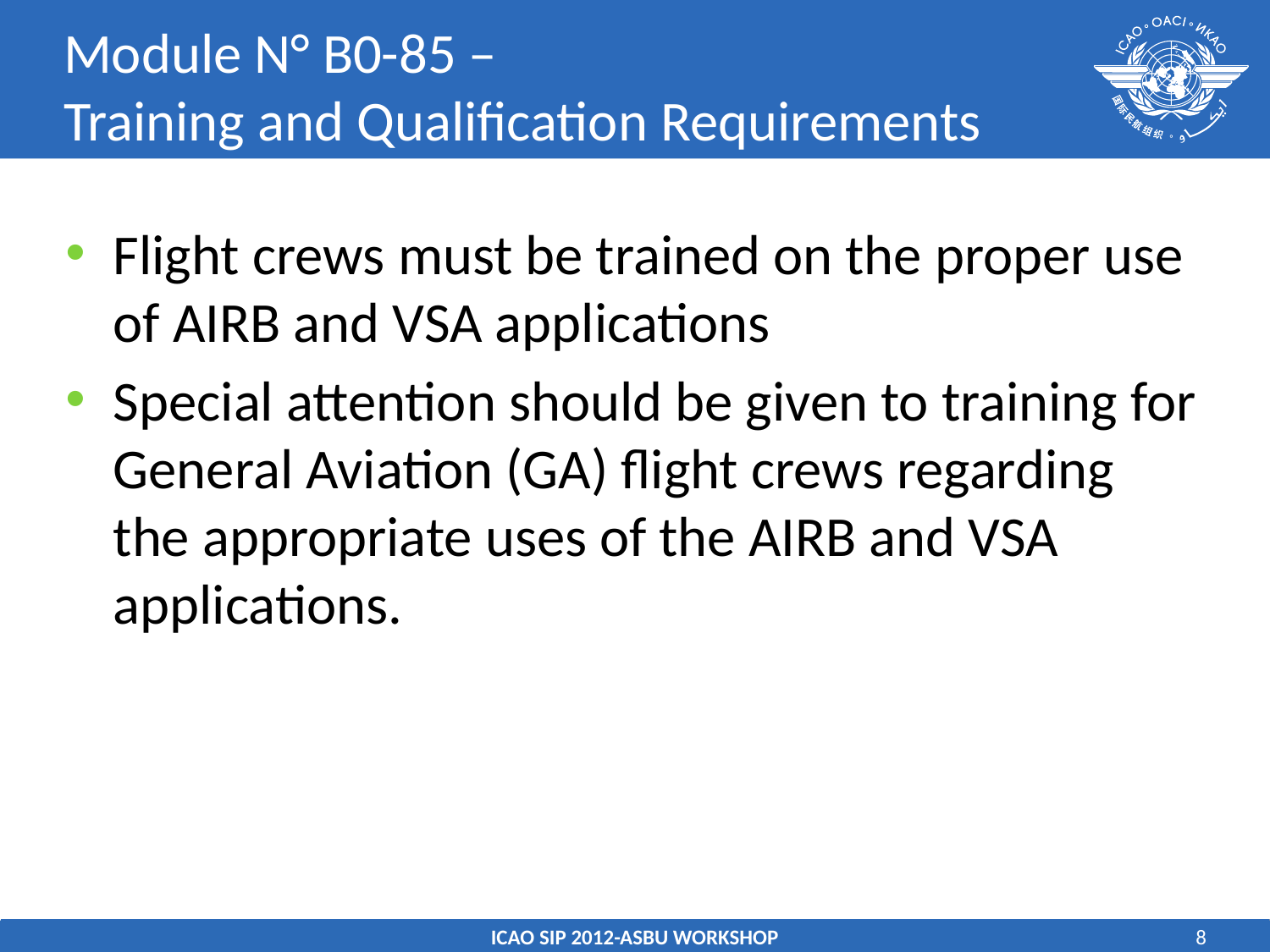

# Module N° B0-85 – Training and Qualification Requirements
Flight crews must be trained on the proper use of AIRB and VSA applications
Special attention should be given to training for General Aviation (GA) flight crews regarding the appropriate uses of the AIRB and VSA applications.
ICAO SIP 2012-ASBU WORKSHOP
8